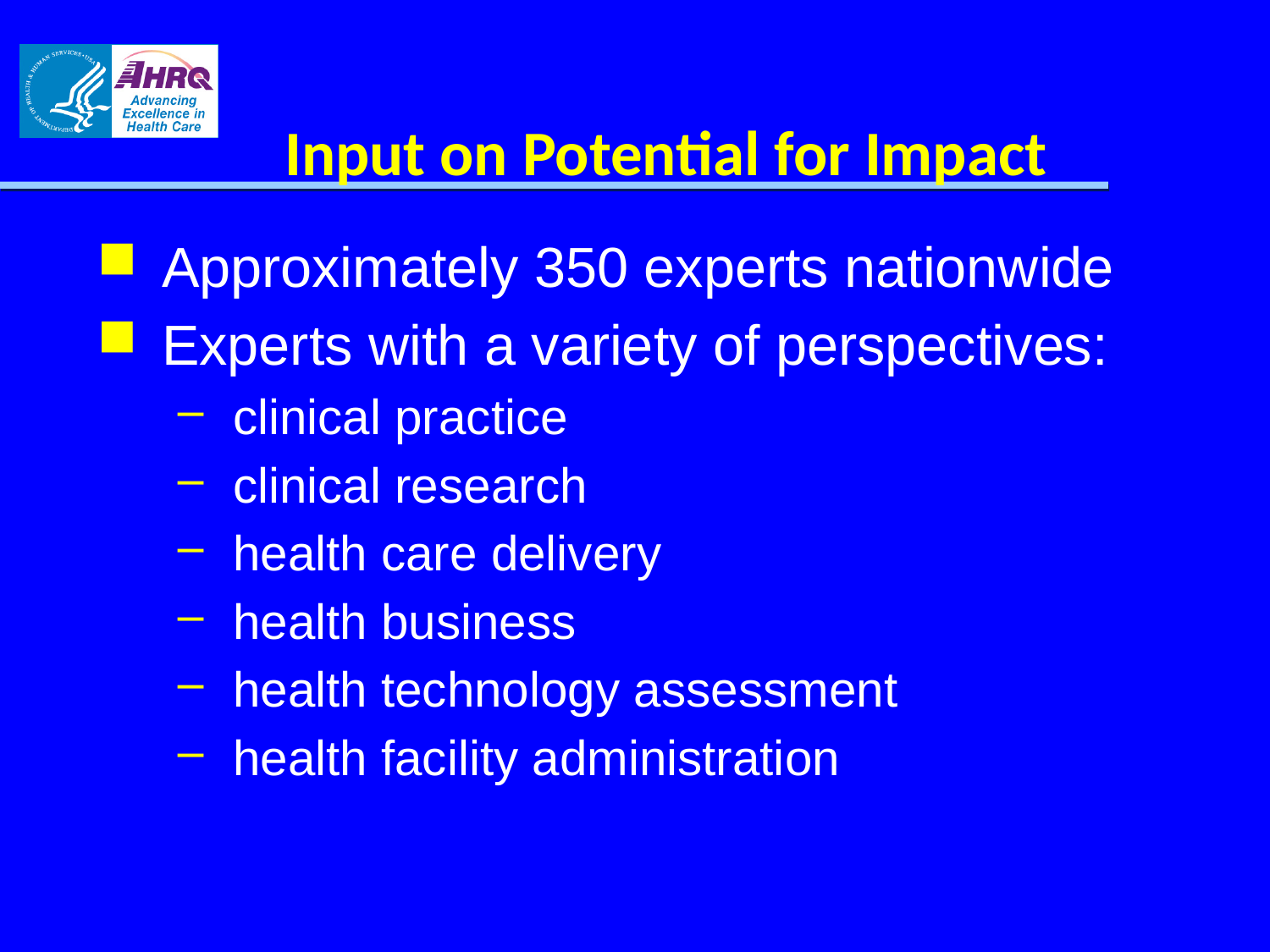

# Input on Potential for Impact
Approximately 350 experts nationwide
Experts with a variety of perspectives:
clinical practice
clinical research
health care delivery
health business
health technology assessment
health facility administration